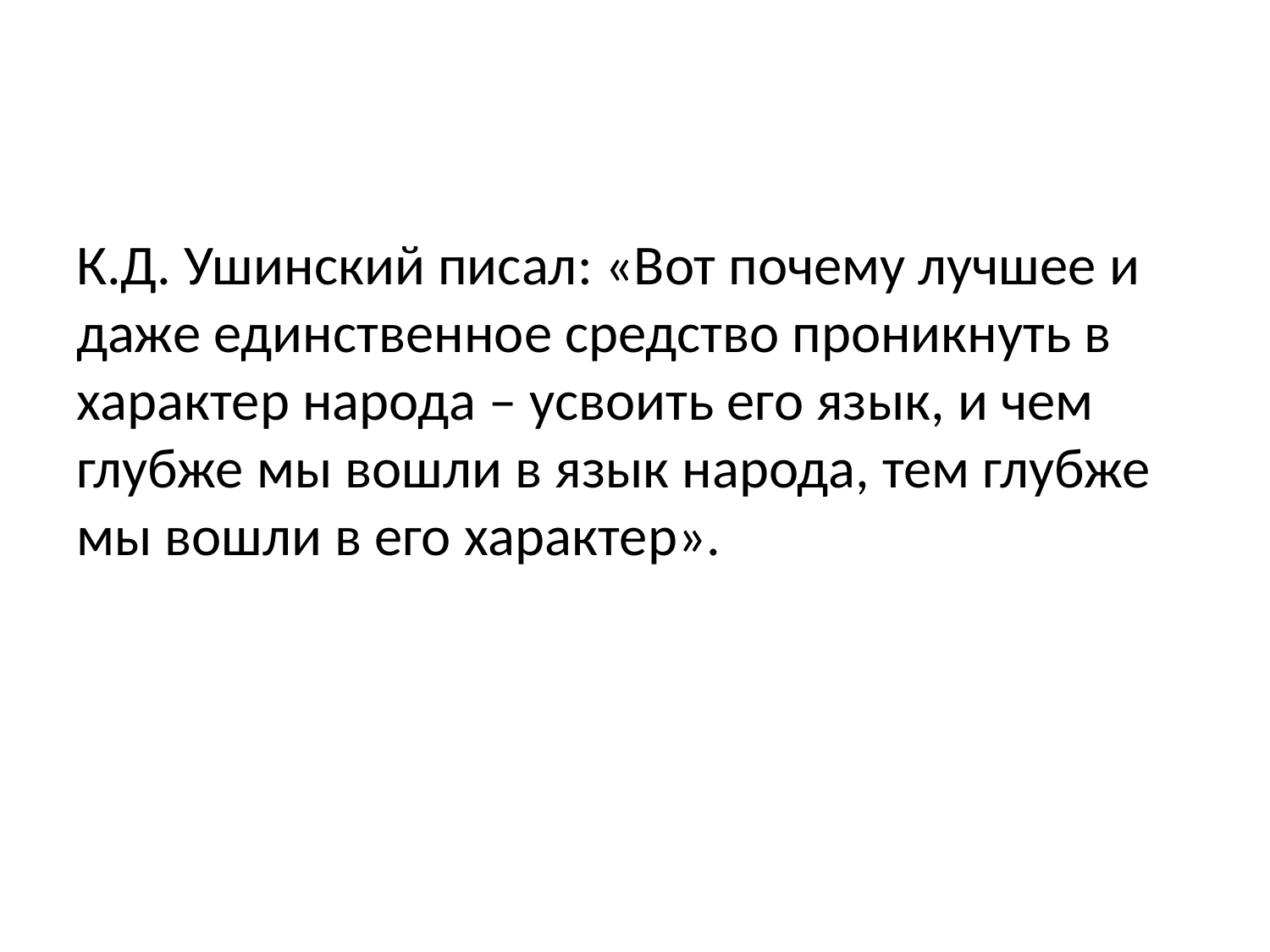

К.Д. Ушинский писал: «Вот почему лучшее и даже единственное средство проникнуть в характер народа – усвоить его язык, и чем глубже мы вошли в язык народа, тем глубже мы вошли в его характер».